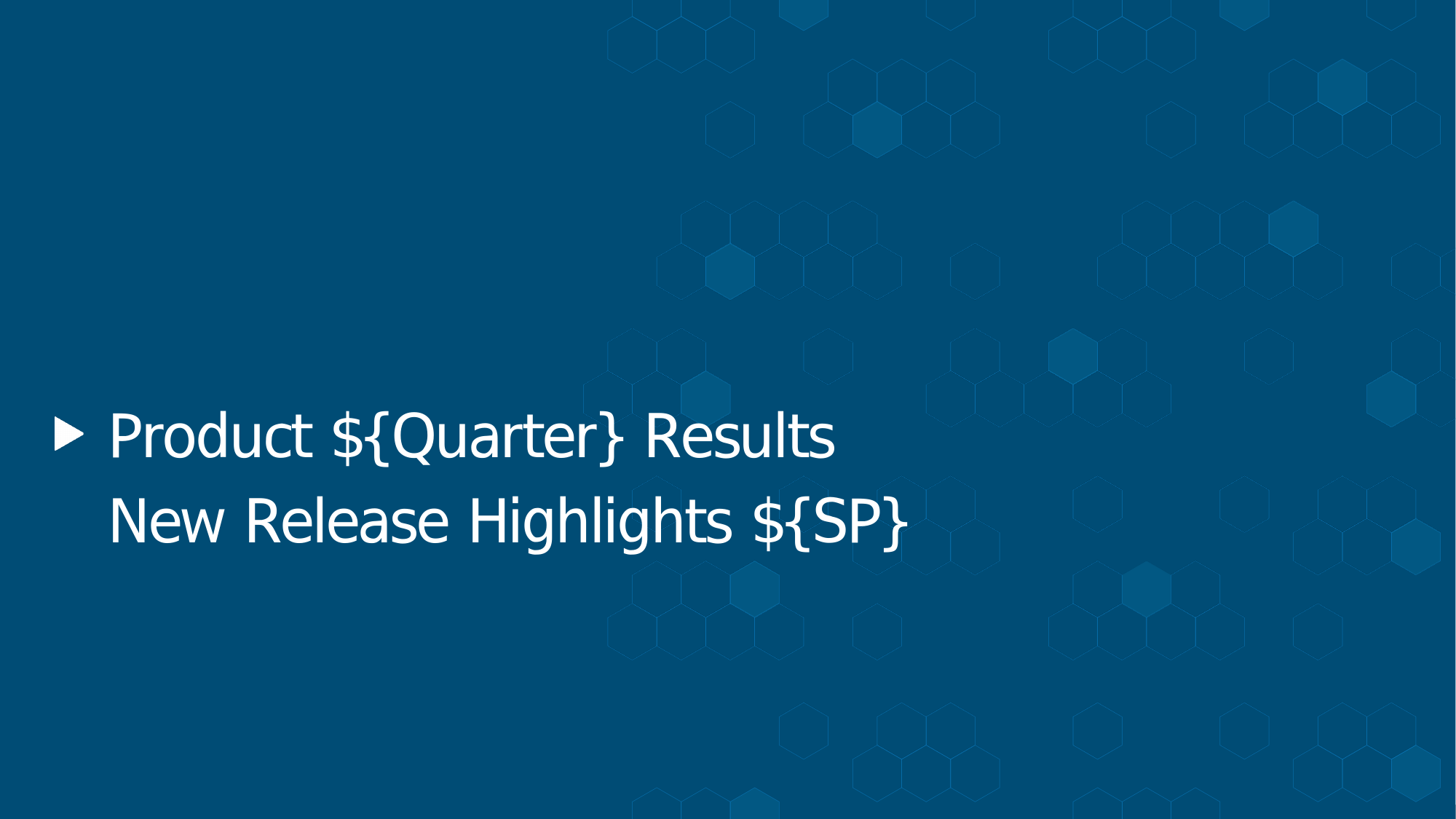

Product ${Quarter} Results
New Release Highlights ${SP}